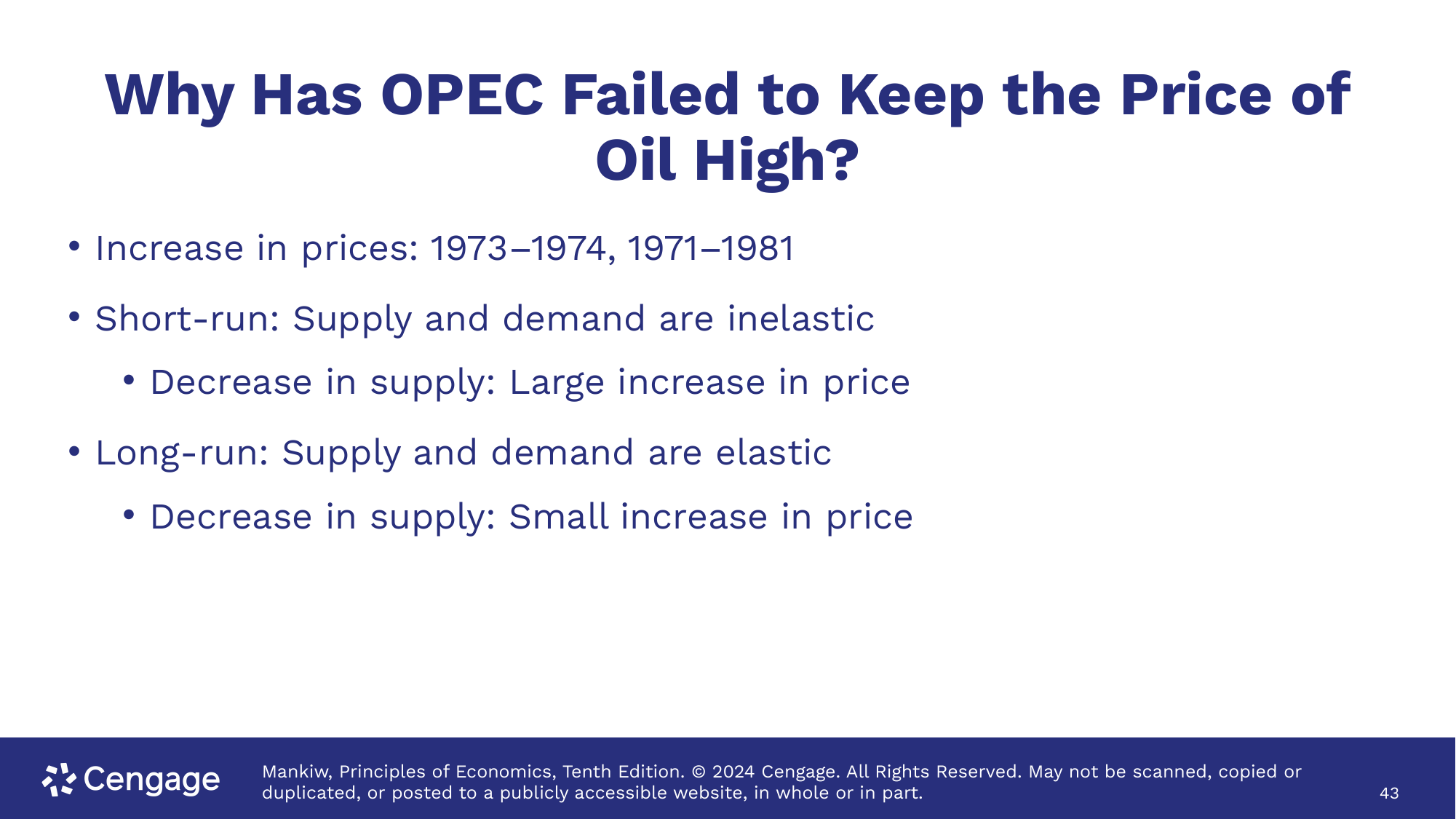

# Why Has OPEC Failed to Keep the Price of Oil High?
Increase in prices: 1973–1974, 1971–1981
Short-run: Supply and demand are inelastic
Decrease in supply: Large increase in price
Long-run: Supply and demand are elastic
Decrease in supply: Small increase in price